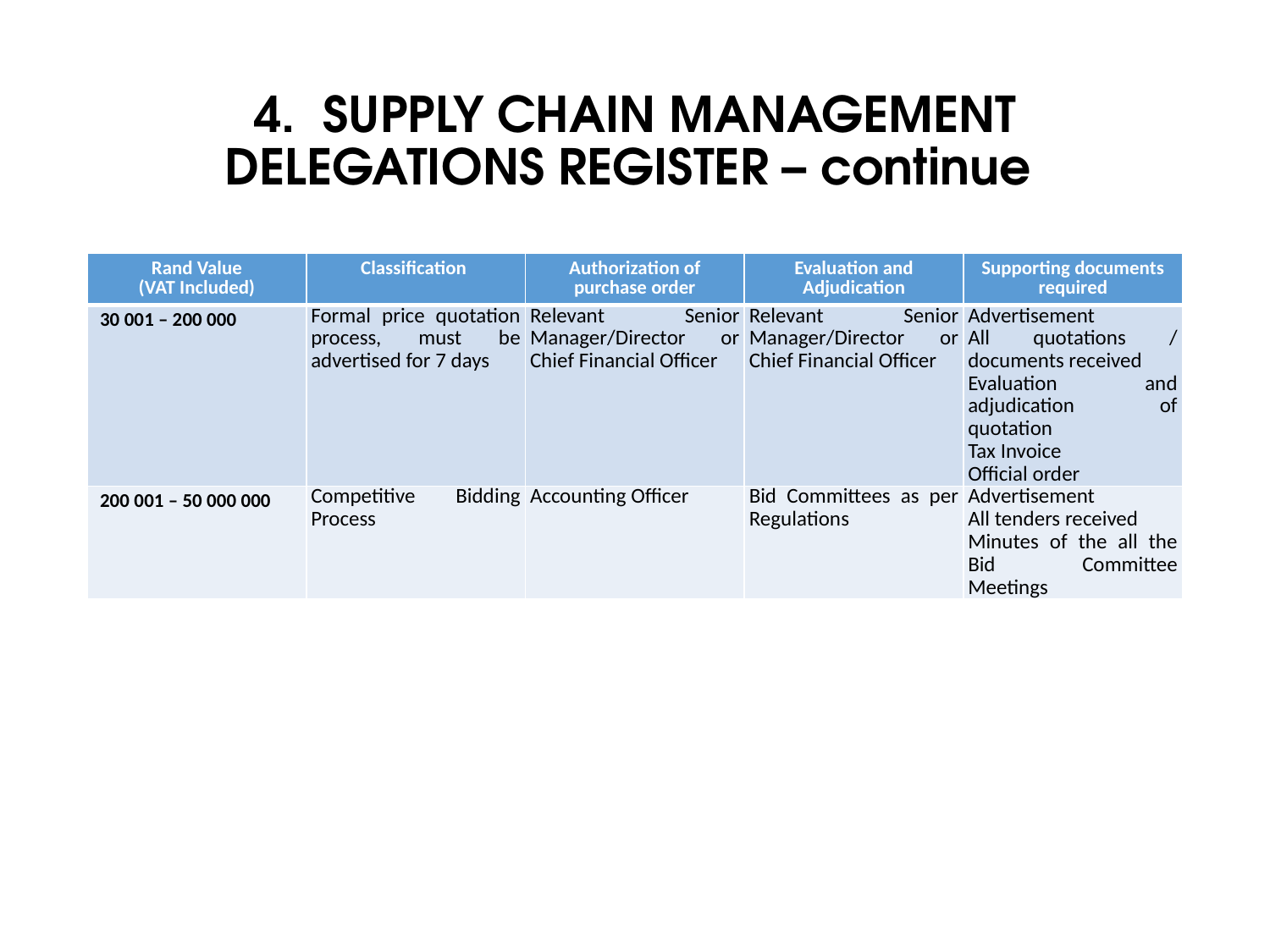

# 4.  SUPPLY CHAIN MANAGEMENT DELEGATIONS REGISTER – continue
| Rand Value (VAT Included) | Classification | Authorization of purchase order | Evaluation and Adjudication | Supporting documents required |
| --- | --- | --- | --- | --- |
| 30 001 – 200 000 | Formal price quotation process, must be advertised for 7 days | Relevant Senior Manager/Director or Chief Financial Officer | Relevant Senior Manager/Director or Chief Financial Officer | Advertisement All quotations / documents received Evaluation and adjudication of quotation Tax Invoice Official order |
| 200 001 – 50 000 000 | Competitive Bidding Process | Accounting Officer | Bid Committees as per Regulations | Advertisement All tenders received Minutes of the all the Bid Committee Meetings |